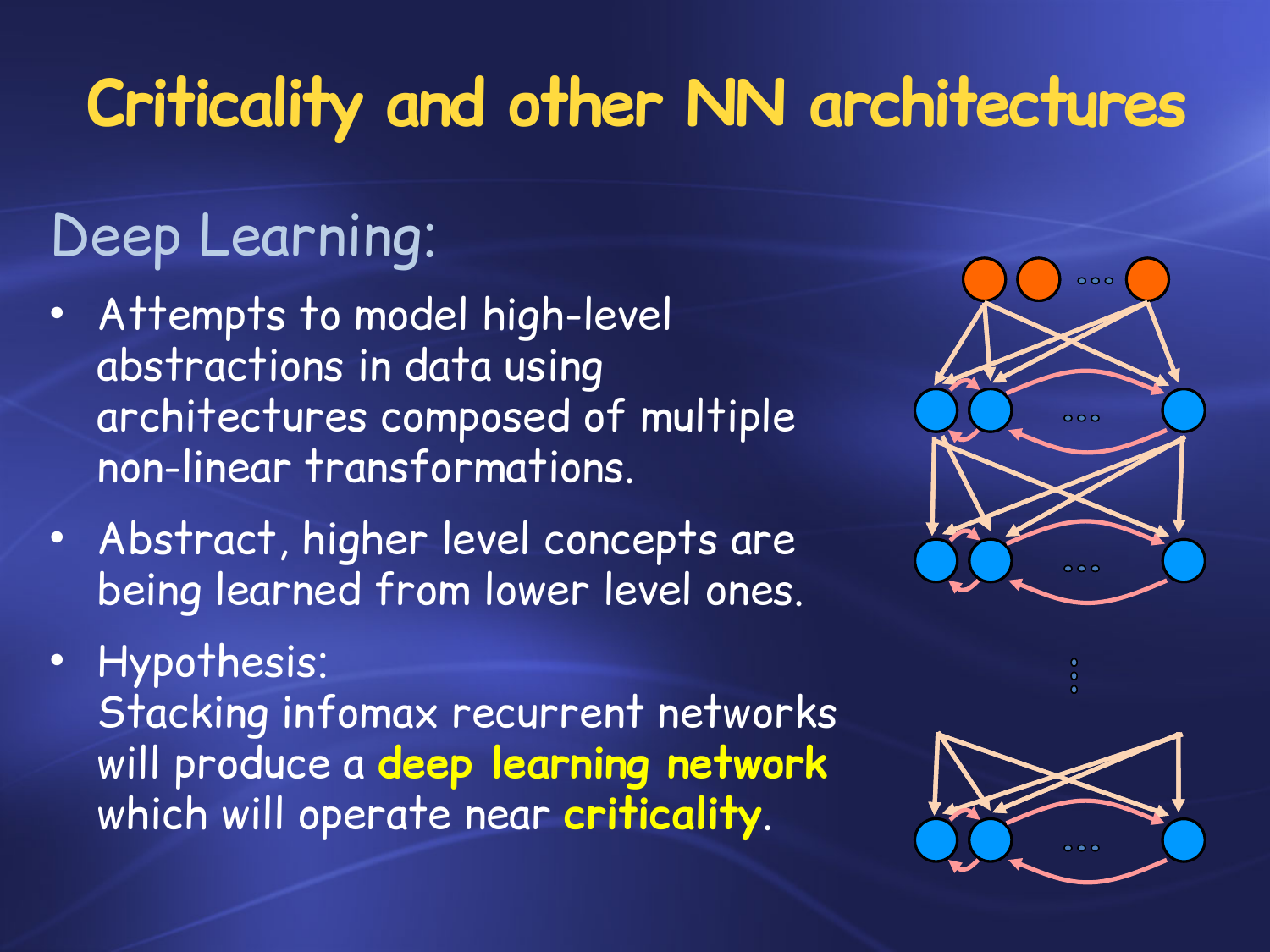

# Criticality and other NN architectures
Deep Learning:
Attempts to model high-level abstractions in data using architectures composed of multiple non-linear transformations.
Abstract, higher level concepts are being learned from lower level ones.
Hypothesis:
Stacking infomax recurrent networks will produce a deep learning network which will operate near criticality.